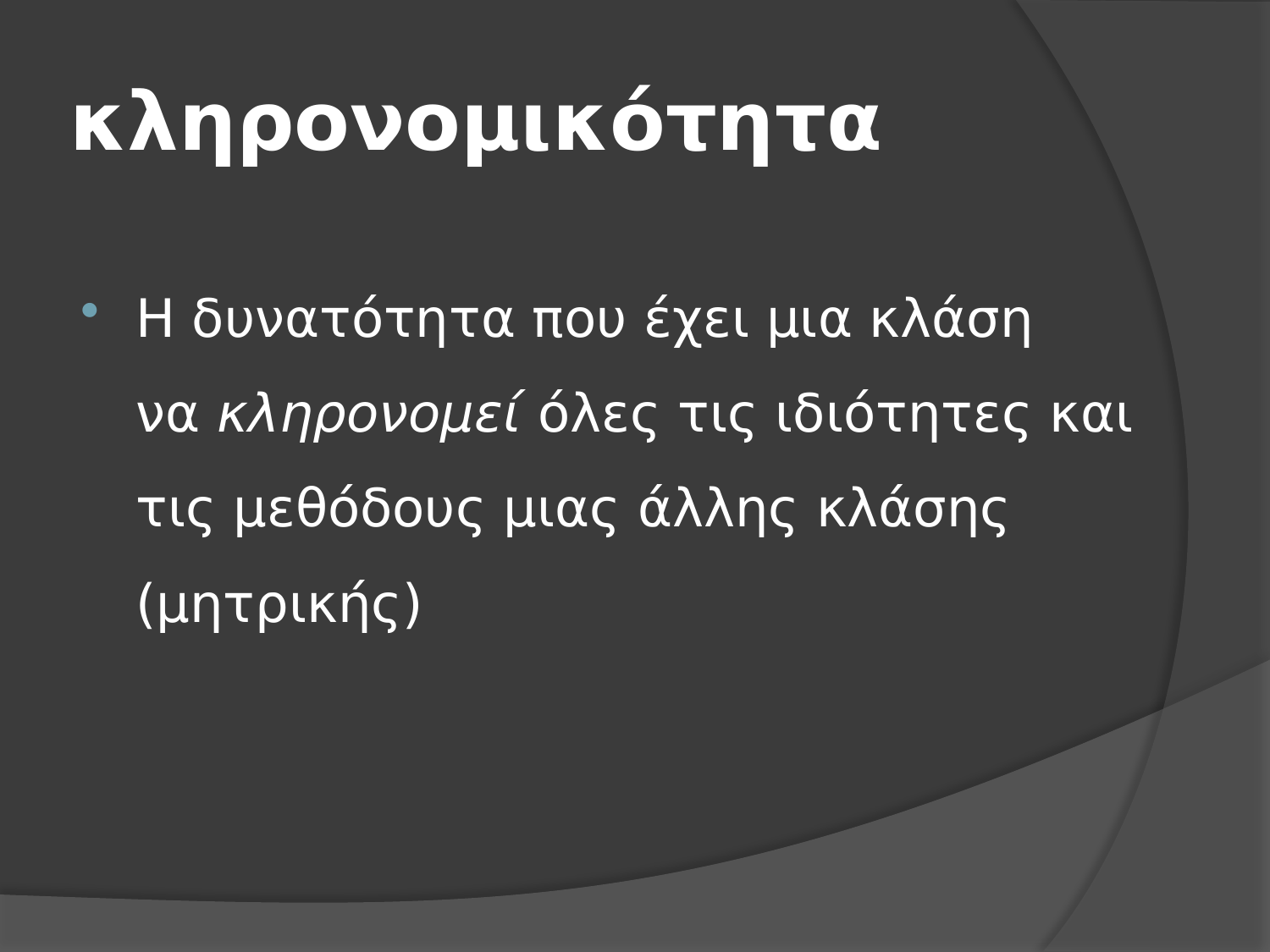

# κληρονομικότητα
Η δυνατότητα που έχει μια κλάση να κληρονομεί όλες τις ιδιότητες και τις μεθόδους μιας άλλης κλάσης (μητρικής)